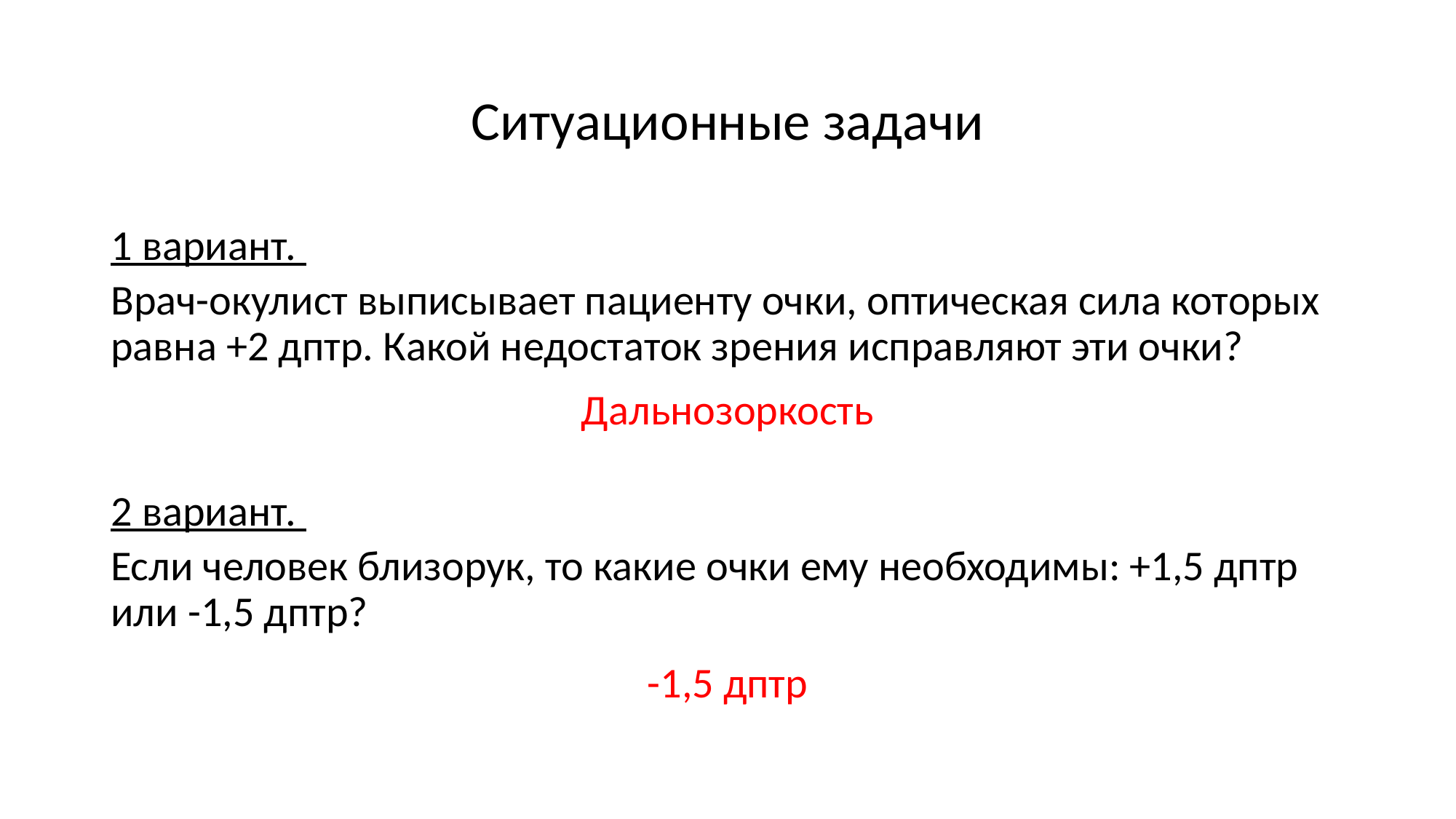

# Ситуационные задачи
1 вариант.
Врач-окулист выписывает пациенту очки, оптическая сила которых равна +2 дптр. Какой недостаток зрения исправляют эти очки?

2 вариант.
Если человек близорук, то какие очки ему необходимы: +1,5 дптр или -1,5 дптр?
Дальнозоркость
-1,5 дптр